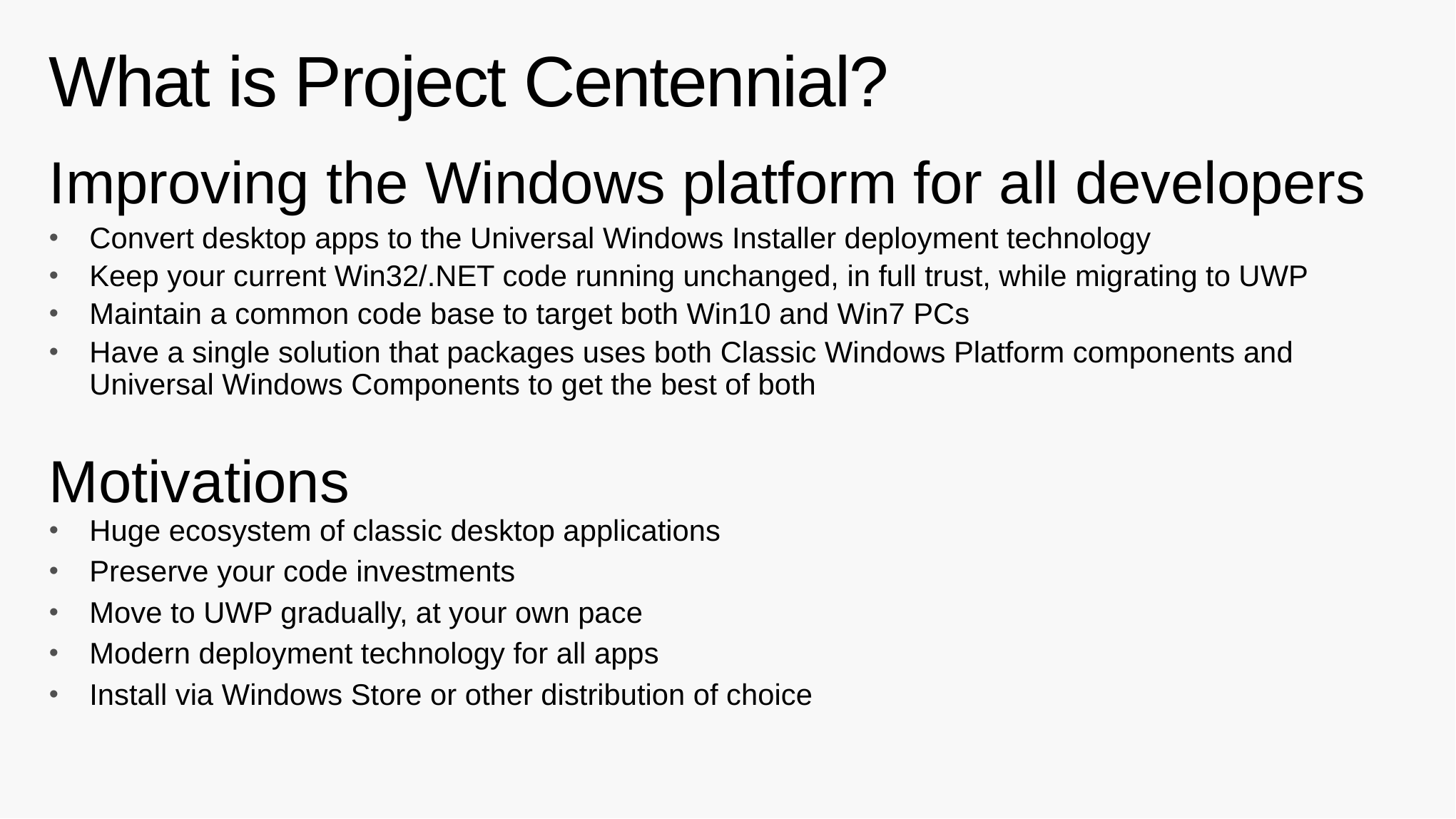

# What is Project Centennial?
Improving the Windows platform for all developers
Convert desktop apps to the Universal Windows Installer deployment technology
Keep your current Win32/.NET code running unchanged, in full trust, while migrating to UWP
Maintain a common code base to target both Win10 and Win7 PCs
Have a single solution that packages uses both Classic Windows Platform components and Universal Windows Components to get the best of both

Motivations
Huge ecosystem of classic desktop applications
Preserve your code investments
Move to UWP gradually, at your own pace
Modern deployment technology for all apps
Install via Windows Store or other distribution of choice